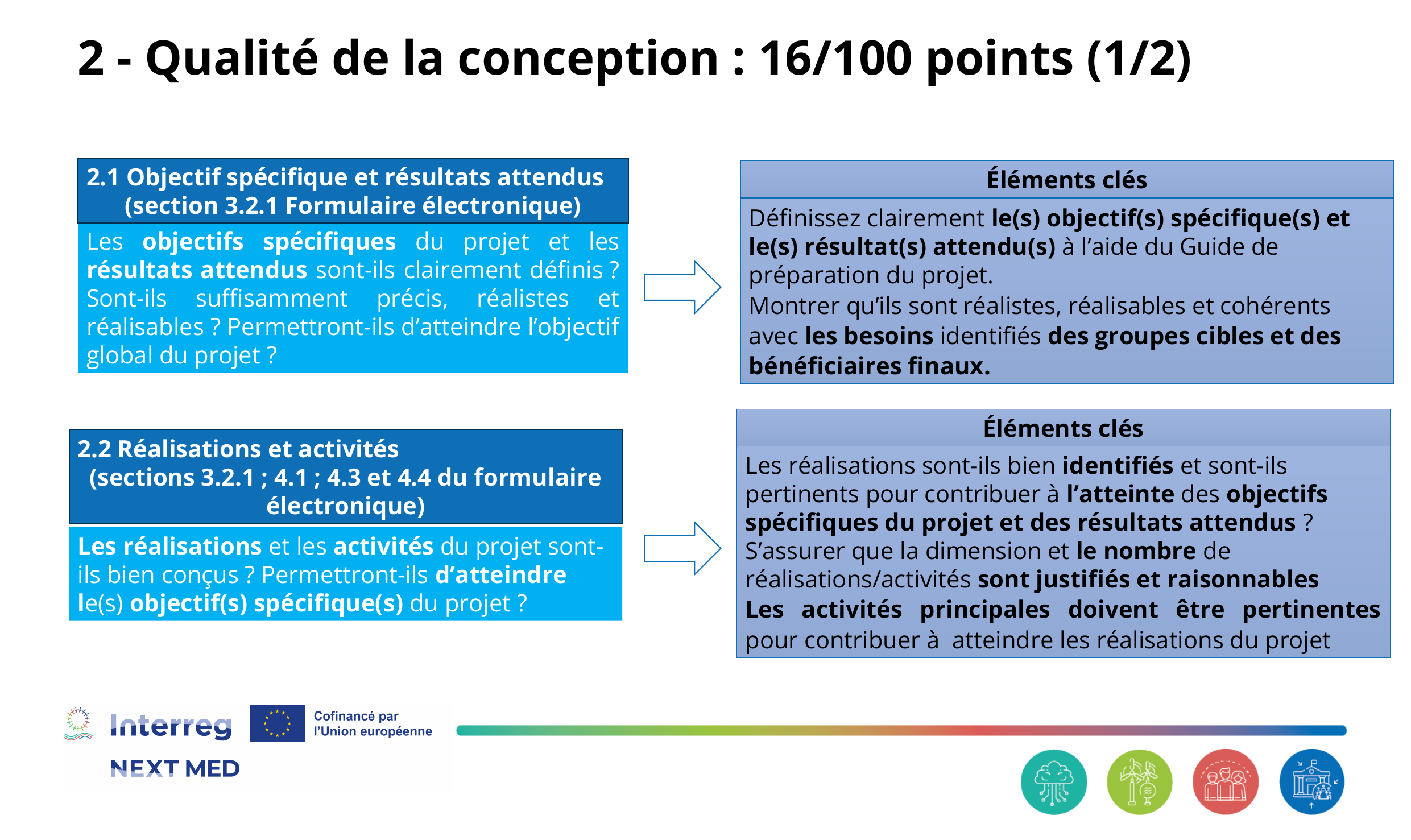

# 2 - Qualité de la conception : 16/100 points (1/2)
2.1 Objectif spécifique et résultats attendus
(section 3.2.1 Formulaire électronique)
Les objectifs spécifiques du projet et les résultats attendus sont-ils clairement définis ? Sont-ils suffisamment précis, réalistes et réalisables ? Permettront-ils d’atteindre l’objectif global du projet ?
Éléments clés
Définissez clairement le(s) objectif(s) spécifique(s) et le(s) résultat(s) attendu(s) à l’aide du Guide de préparation du projet.
Montrer qu’ils sont réalistes, réalisables et cohérents avec les besoins identifiés des groupes cibles et des bénéficiaires finaux.

Éléments clés
Les réalisations sont-ils bien identifiés et sont-ils pertinents pour contribuer à l’atteinte des objectifs spécifiques du projet et des résultats attendus ?
S’assurer que la dimension et le nombre de réalisations/activités sont justifiés et raisonnables
Les activités principales doivent être pertinentes pour contribuer à  atteindre les réalisations du projet
2.2 Réalisations et activités
(sections 3.2.1 ; 4.1 ; 4.3 et 4.4 du formulaire électronique)
Les réalisations et les activités du projet sont-ils bien conçus ? Permettront-ils d’atteindre le(s) objectif(s) spécifique(s) du projet ?